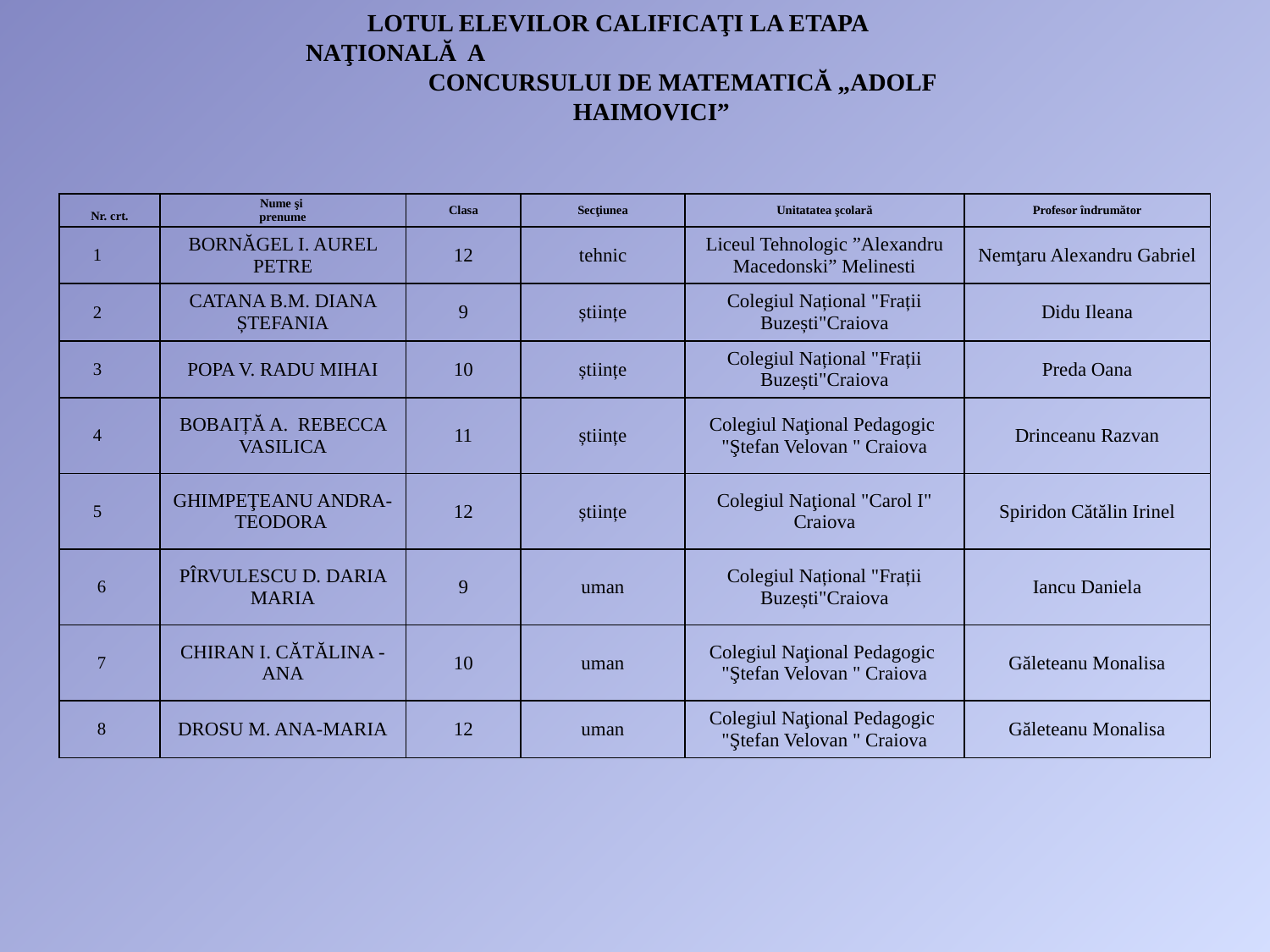

LOTUL ELEVILOR CALIFICAŢI LA ETAPA NAŢIONALĂ  A
CONCURSULUI DE MATEMATICĂ „ADOLF HAIMOVICI”

| Nr. crt. | Nume şi prenume | Clasa | Secţiunea | Unitatatea şcolară | Profesor îndrumător |
| --- | --- | --- | --- | --- | --- |
| 1 | BORNĂGEL I. AUREL PETRE | 12 | tehnic | Liceul Tehnologic ”Alexandru Macedonski” Melinesti | Nemţaru Alexandru Gabriel |
| 2 | CATANA B.M. DIANA ȘTEFANIA | 9 | științe | Colegiul Național "Frații Buzești"Craiova | Didu Ileana |
| 3 | POPA V. RADU MIHAI | 10 | științe | Colegiul Național "Frații Buzești"Craiova | Preda Oana |
| 4 | BOBAIȚĂ A. REBECCA VASILICA | 11 | științe | Colegiul Naţional Pedagogic "Ştefan Velovan " Craiova | Drinceanu Razvan |
| 5 | GHIMPEŢEANU ANDRA-TEODORA | 12 | științe | Colegiul Naţional "Carol I" Craiova | Spiridon Cătălin Irinel |
| 6 | PÎRVULESCU D. DARIA MARIA | 9 | uman | Colegiul Național "Frații Buzești"Craiova | Iancu Daniela |
| 7 | CHIRAN I. CĂTĂLINA -ANA | 10 | uman | Colegiul Naţional Pedagogic "Ştefan Velovan " Craiova | Găleteanu Monalisa |
| 8 | DROSU M. ANA-MARIA | 12 | uman | Colegiul Naţional Pedagogic "Ştefan Velovan " Craiova | Găleteanu Monalisa |